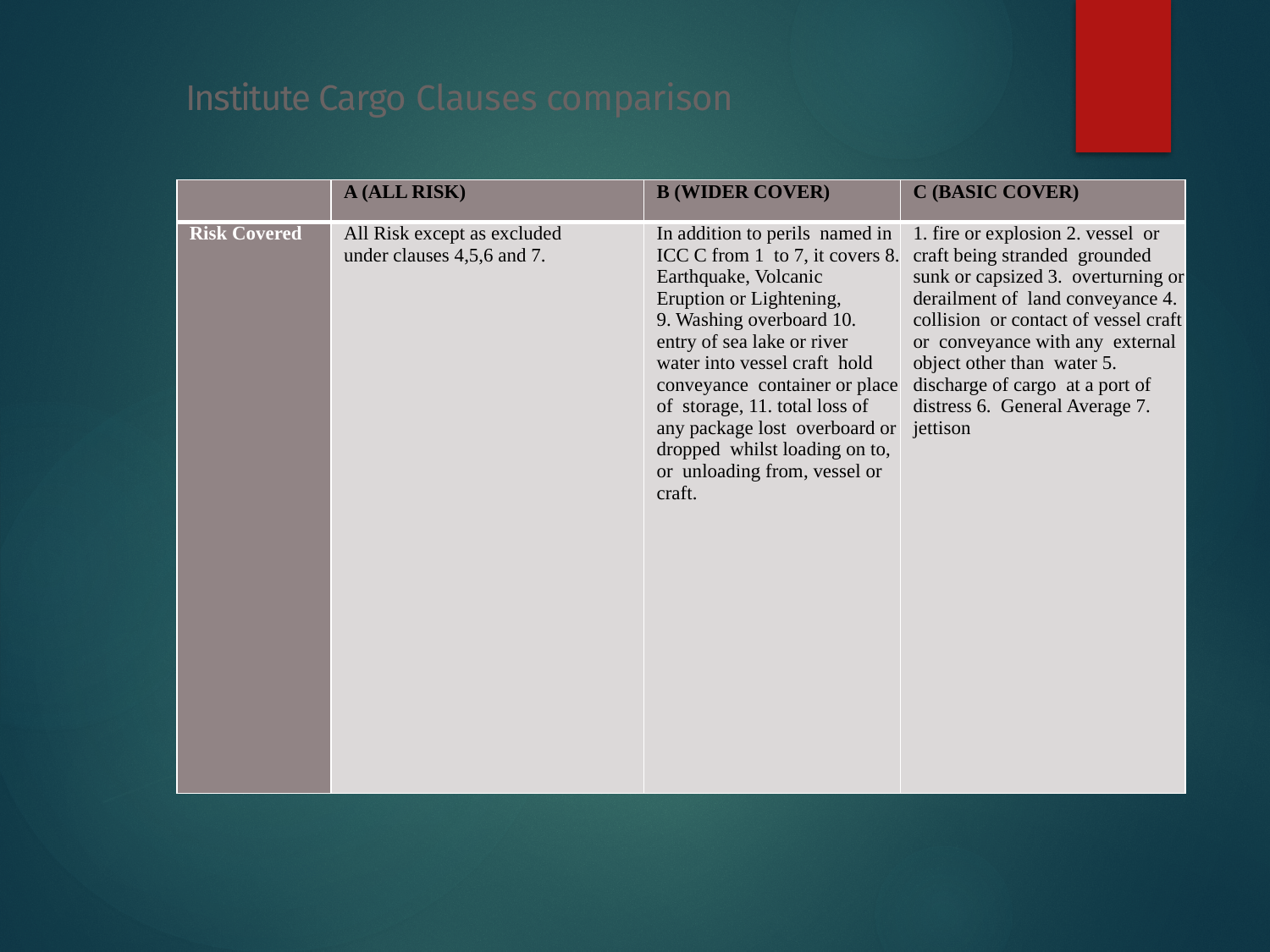

# Institute Cargo Clauses comparison
|  | A (ALL RISK) | B (WIDER COVER) | C (BASIC COVER) |
| --- | --- | --- | --- |
| Risk Covered | All Risk except as excluded under clauses 4,5,6 and 7. | In addition to perils named in ICC C from 1 to 7, it covers 8. Earthquake, Volcanic Eruption or Lightening, 9. Washing overboard 10. entry of sea lake or river water into vessel craft hold conveyance container or place of storage, 11. total loss of any package lost overboard or dropped whilst loading on to, or unloading from, vessel or craft. | 1. fire or explosion 2. vessel or craft being stranded grounded sunk or capsized 3. overturning or derailment of land conveyance 4. collision or contact of vessel craft or conveyance with any external object other than water 5. discharge of cargo at a port of distress 6. General Average 7. jettison |